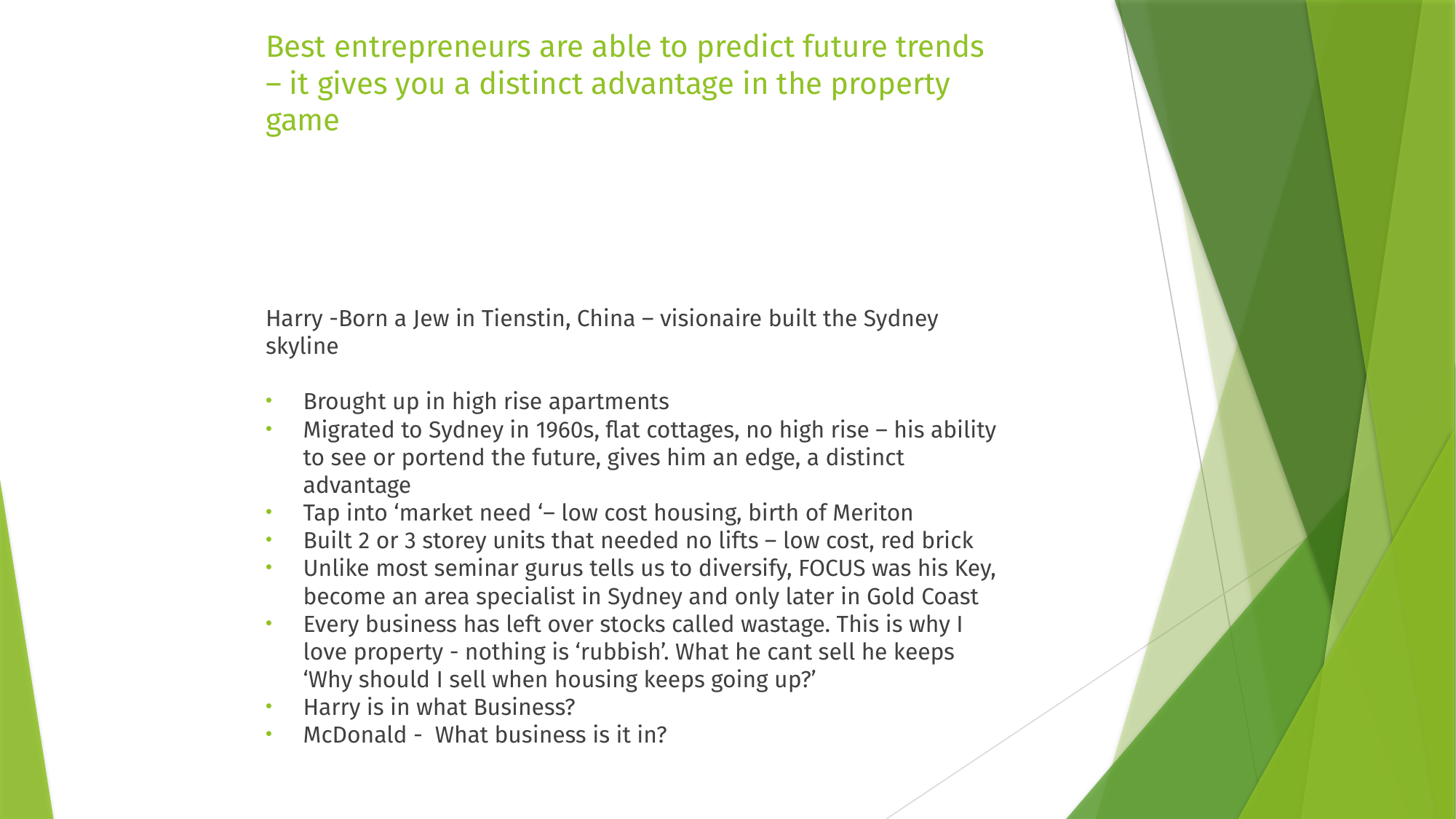

# Best entrepreneurs are able to predict future trends – it gives you a distinct advantage in the property game
Harry -Born a Jew in Tienstin, China – visionaire built the Sydney skyline

Brought up in high rise apartments
Migrated to Sydney in 1960s, flat cottages, no high rise – his ability to see or portend the future, gives him an edge, a distinct advantage
Tap into ‘market need ‘– low cost housing, birth of Meriton
Built 2 or 3 storey units that needed no lifts – low cost, red brick
Unlike most seminar gurus tells us to diversify, FOCUS was his Key, become an area specialist in Sydney and only later in Gold Coast
Every business has left over stocks called wastage. This is why I love property - nothing is ‘rubbish’. What he cant sell he keeps ‘Why should I sell when housing keeps going up?’
Harry is in what Business?
McDonald -  What business is it in?